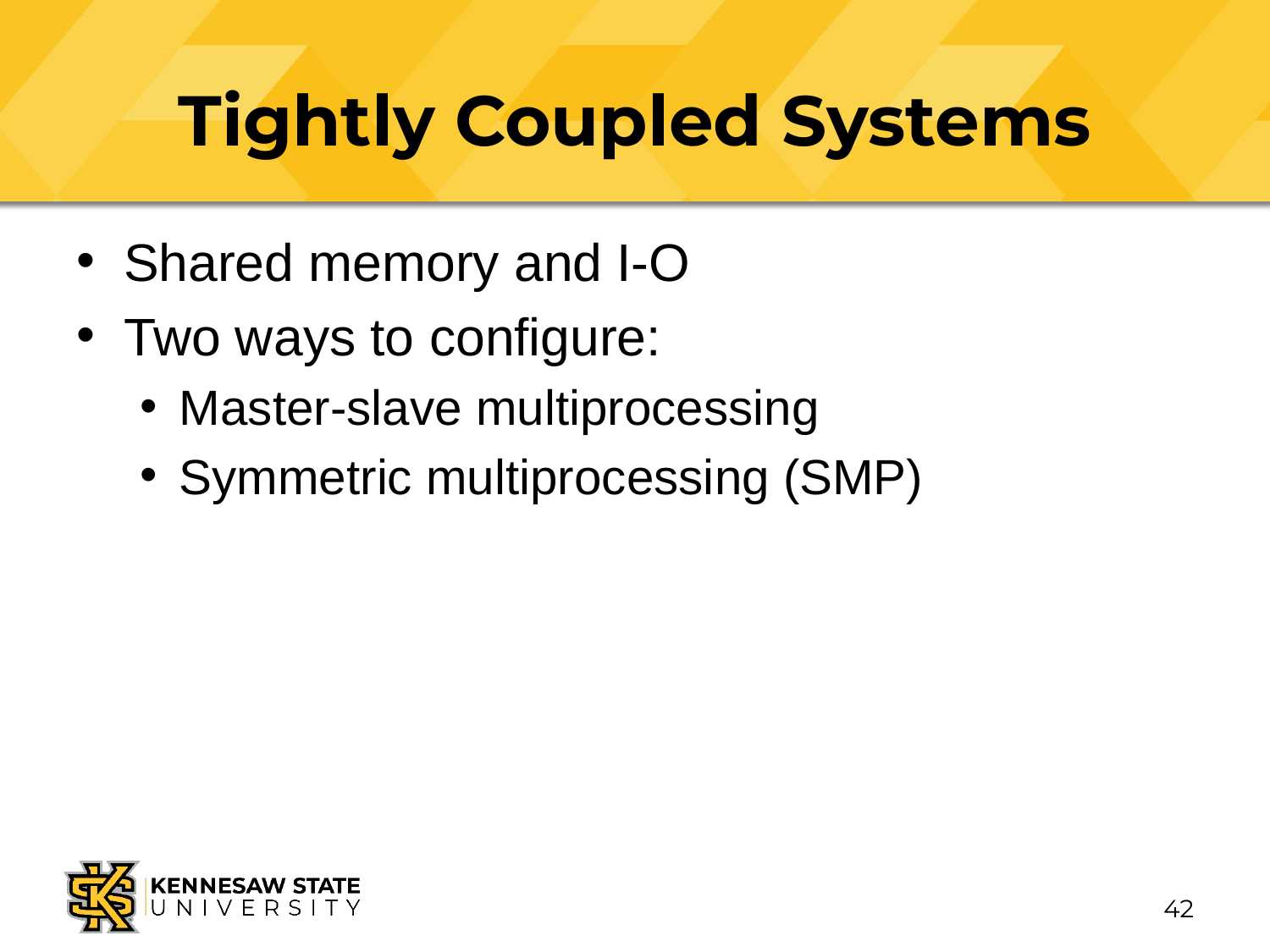

# Tightly Coupled Systems
Shared memory and I-O
Two ways to configure:
Master-slave multiprocessing
Symmetric multiprocessing (SMP)
42